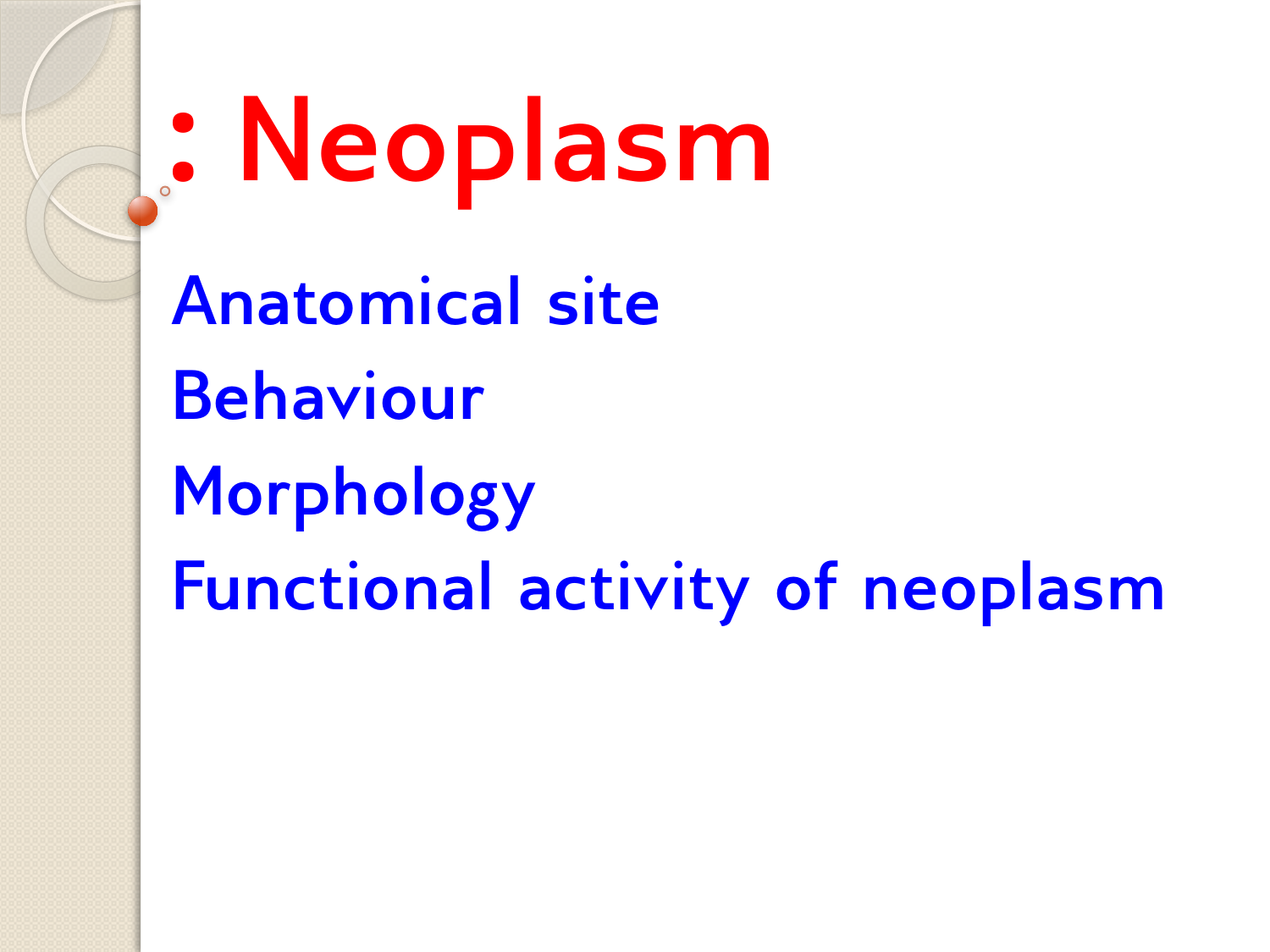

# Neoplasm :
Anatomical site
Behaviour
Morphology
Functional activity of neoplasm